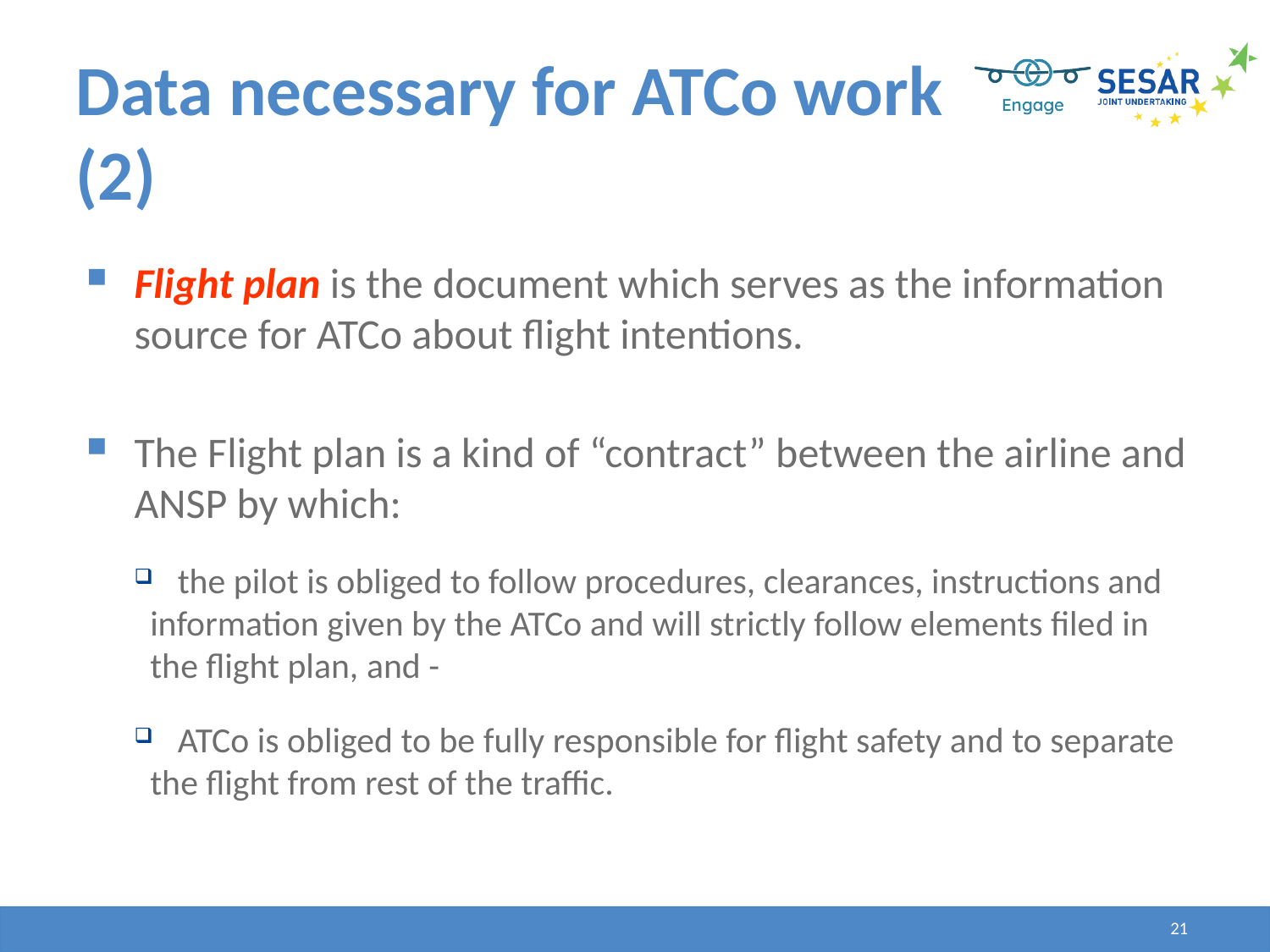

Data necessary for ATCo work
(2)

Flight plan is the document which serves as the information source for ATCo about flight intentions.

The Flight plan is a kind of “contract” between the airline and ANSP by which:

   the pilot is obliged to follow procedures, clearances, instructions and information given by the ATCo and will strictly follow elements filed in the flight plan, and -

   ATCo is obliged to be fully responsible for flight safety and to separate the flight from rest of the traffic.

21